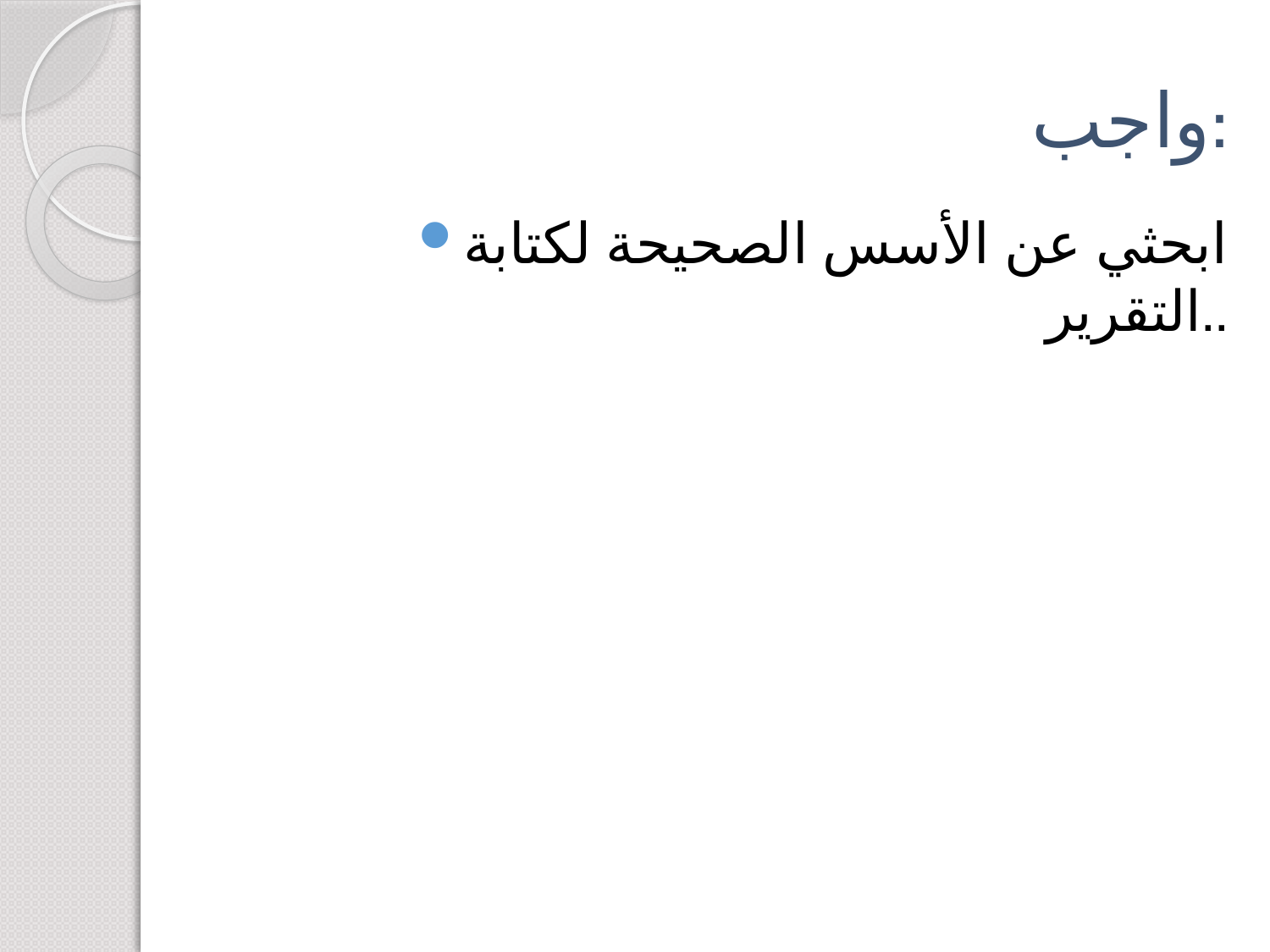

# واجب:
ابحثي عن الأسس الصحيحة لكتابة التقرير..